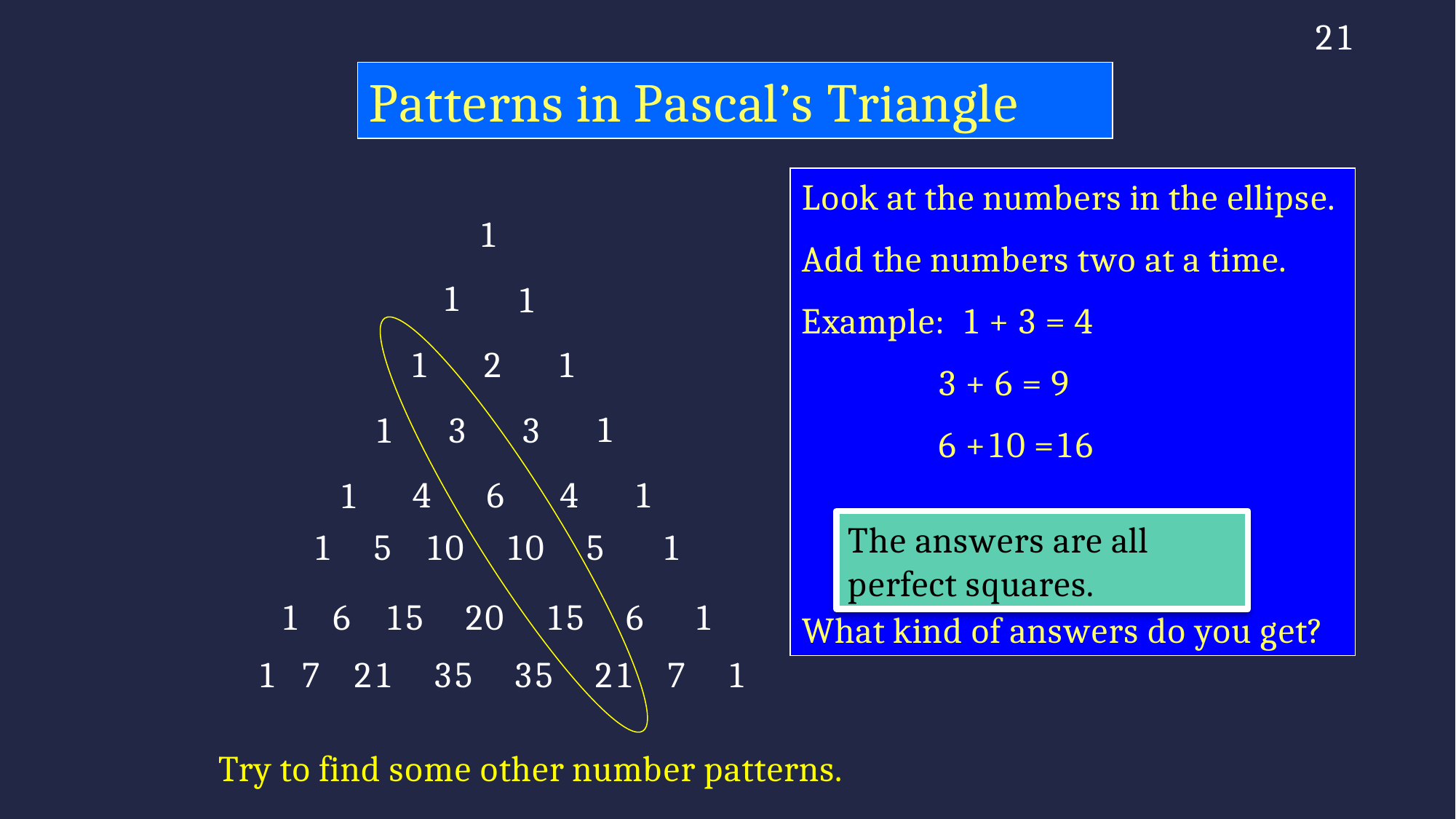

21
Patterns in Pascal’s Triangle
Look at the numbers in the ellipse.
Add the numbers two at a time.
Example:  1 + 3 = 4
                 3 + 6 = 9
                 6 +10 =16

What kind of answers do you get?
1
1
1
1
2
1
1
1
3
3
4
6
4
1
1
  1     5    10     10     5       1
 1    6    15     20     15     6      1
1   7    21     35     35     21    7     1

The answers are all perfect squares.
Try to find some other number patterns.